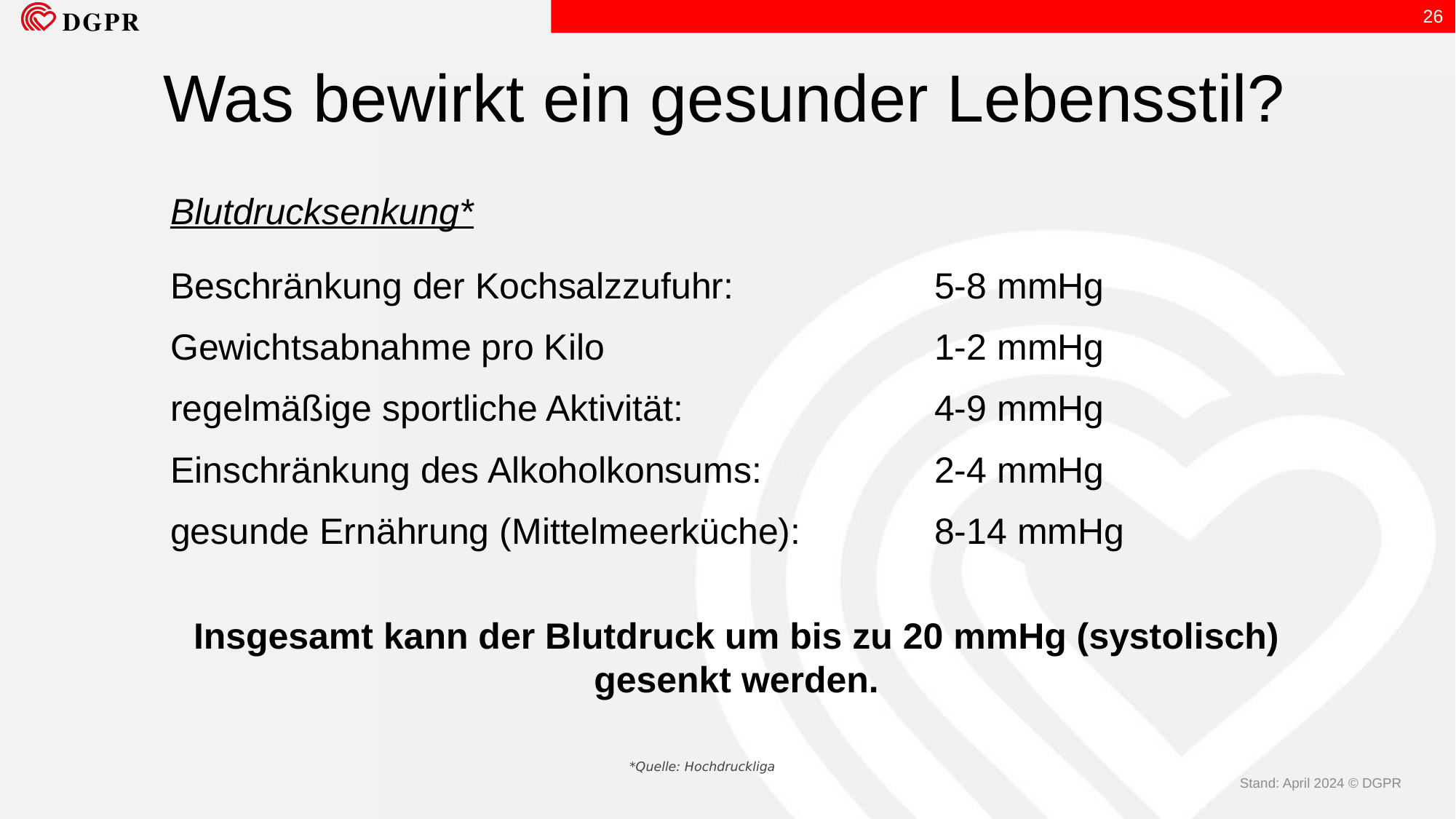

26
Was bewirkt ein gesunder Lebensstil?
Blutdrucksenkung*

Beschränkung der Kochsalzzufuhr: 		5-8 mmHg
Gewichtsabnahme pro Kilo	 			1-2 mmHg
regelmäßige sportliche Aktivität: 			4-9 mmHg
Einschränkung des Alkoholkonsums:		2-4 mmHg

gesunde Ernährung (Mittelmeerküche):		8-14 mmHg

Insgesamt kann der Blutdruck um bis zu 20 mmHg (systolisch) gesenkt werden.
*Quelle: Hochdruckliga
Stand: April 2024 © DGPR